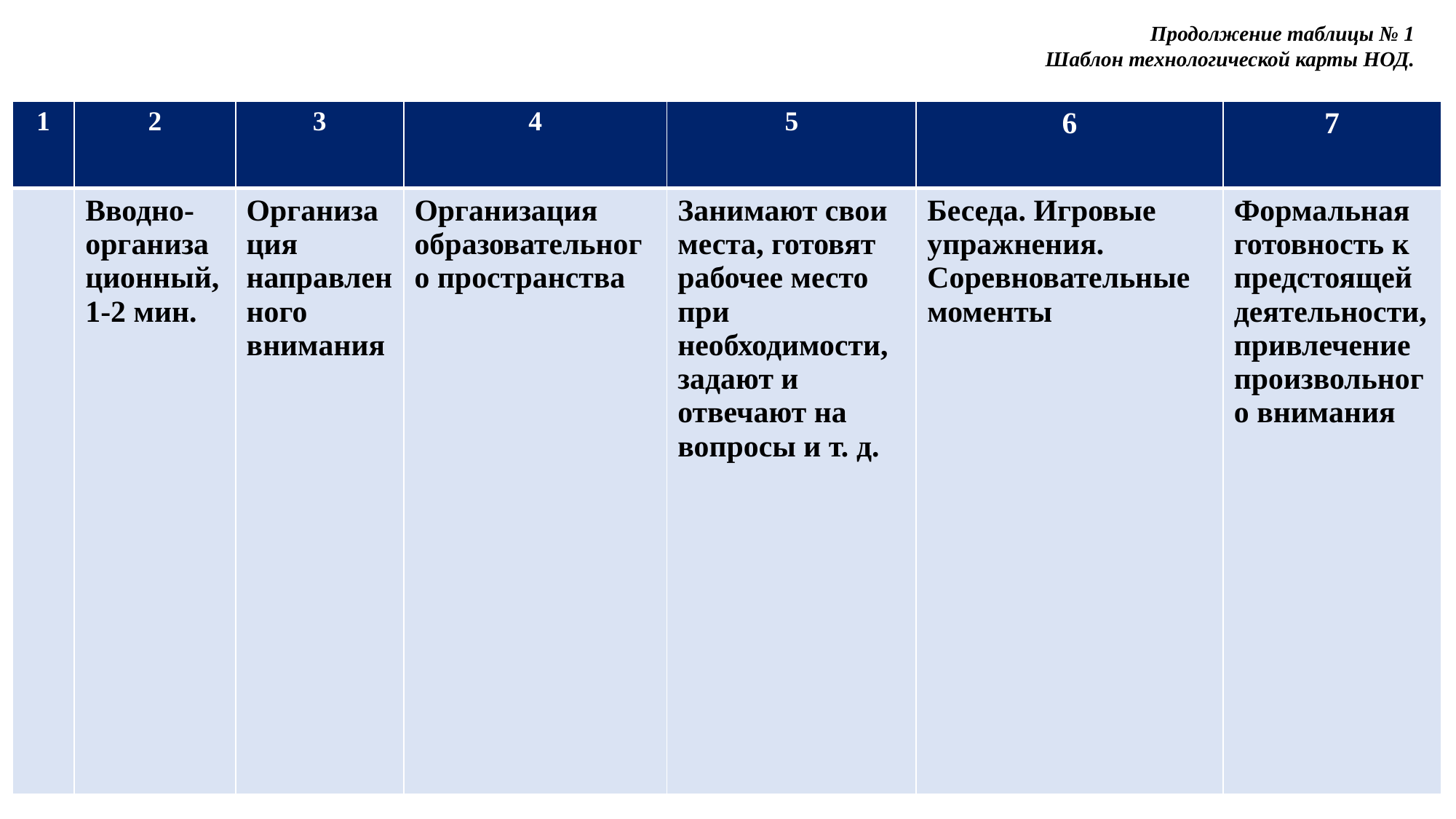

Продолжение таблицы № 1
Шаблон технологической карты НОД.

| 1 | 2 | 3 | 4 | 5 | 6 | 7 |
| --- | --- | --- | --- | --- | --- | --- |
|  | Вводно-организационный, 1-2 мин. | Организация направленного внимания | Организация образовательного пространства | Занимают свои места, готовят рабочее место при необходимости, задают и отвечают на вопросы и т. д. | Беседа. Игровые упражнения. Соревновательные моменты | Формальная готовность к предстоящей деятельности, привлечение произвольного внимания |